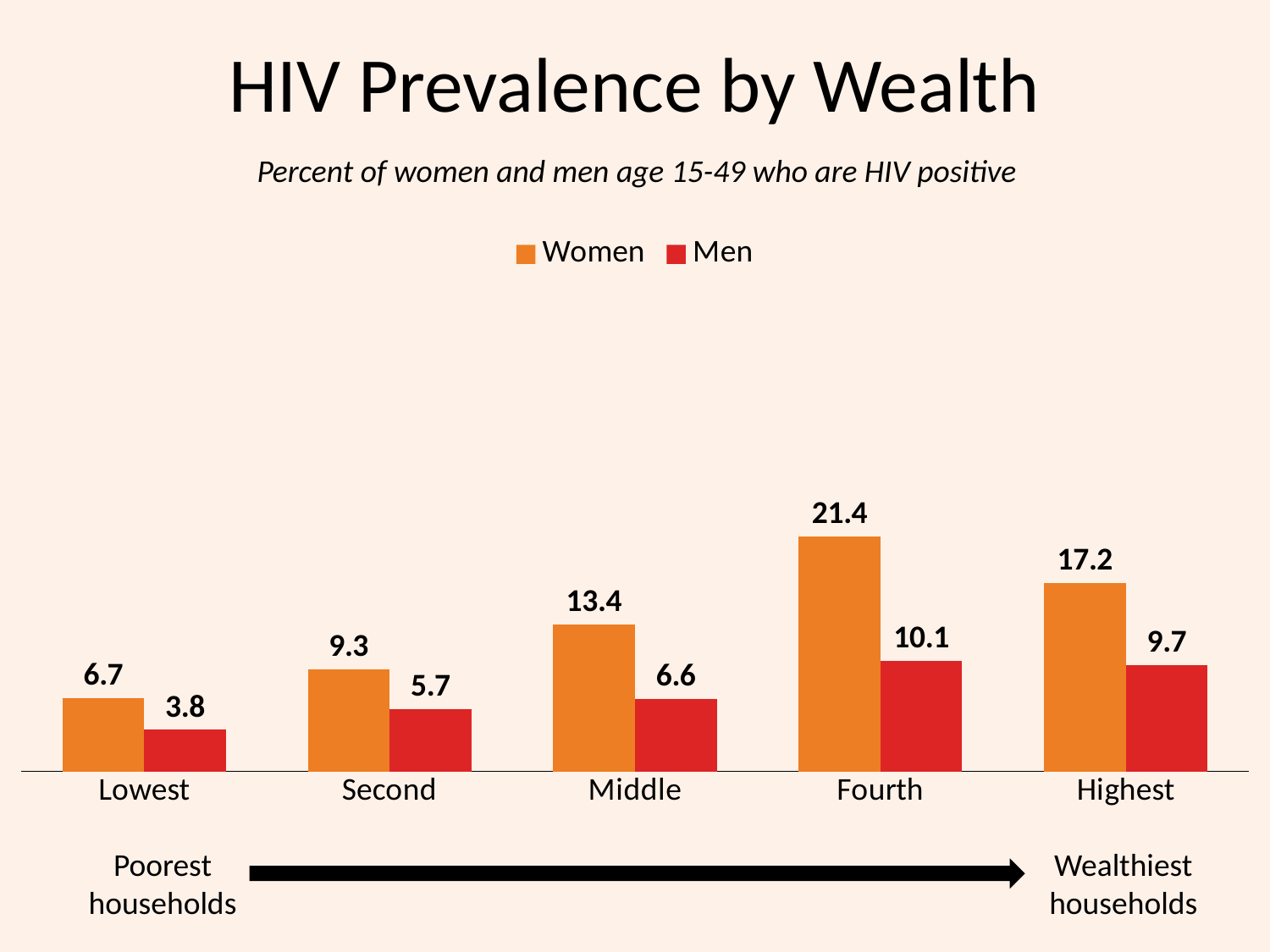

# HIV Prevalence by Wealth
Percent of women and men age 15-49 who are HIV positive

### Chart

| Category | Women | Men |
|---|---|---|
| Lowest | 6.7 | 3.8 |
| Second | 9.3 | 5.7 |
| Middle | 13.4 | 6.6 |
| Fourth | 21.4 | 10.1 |
| Highest | 17.2 | 9.7 |
Wealthiest households
Poorest households